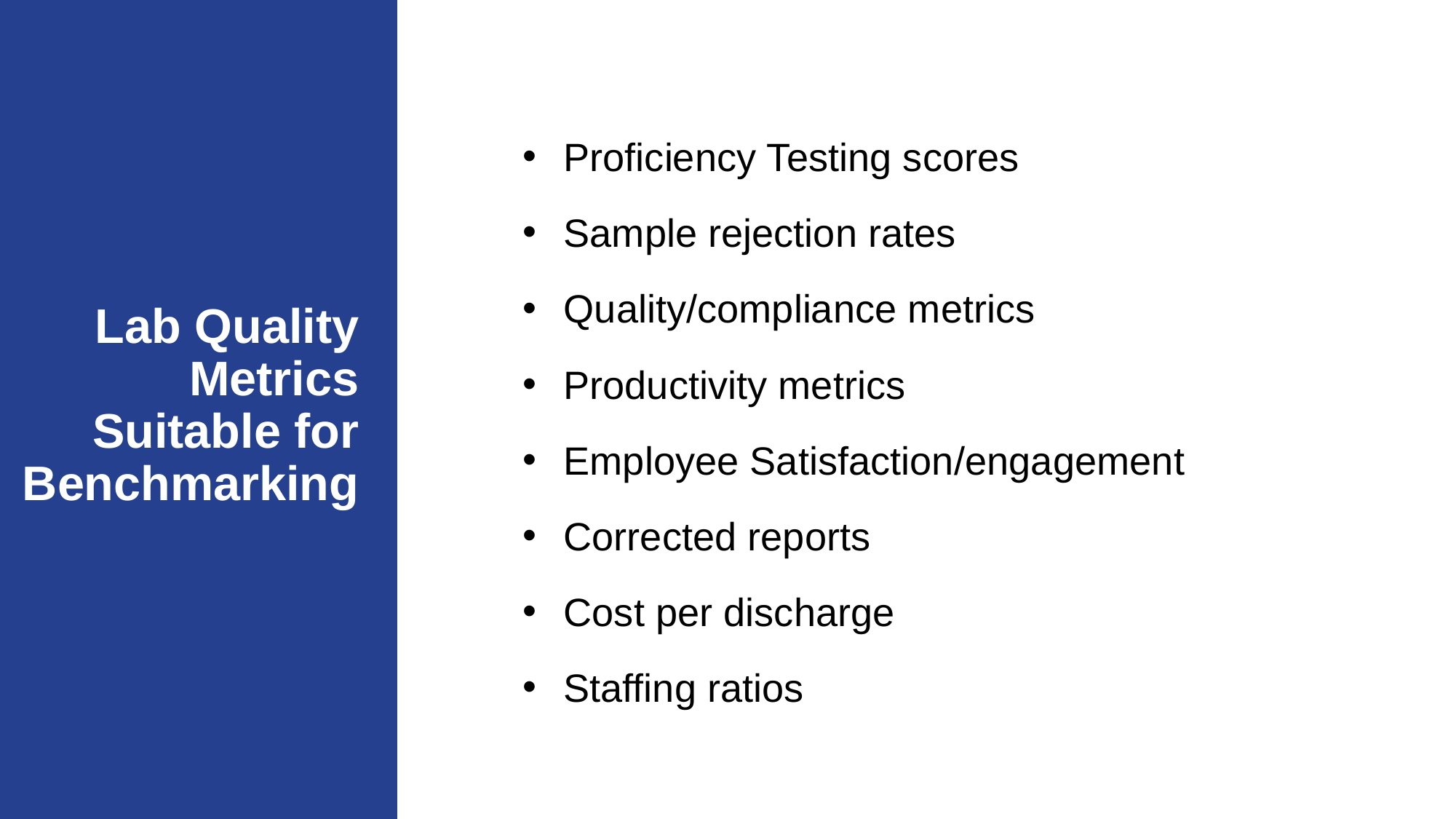

Proficiency Testing scores
Sample rejection rates
Quality/compliance metrics
Productivity metrics
Employee Satisfaction/engagement
Corrected reports
Cost per discharge
Staffing ratios

# Lab Quality Metrics Suitable for Benchmarking